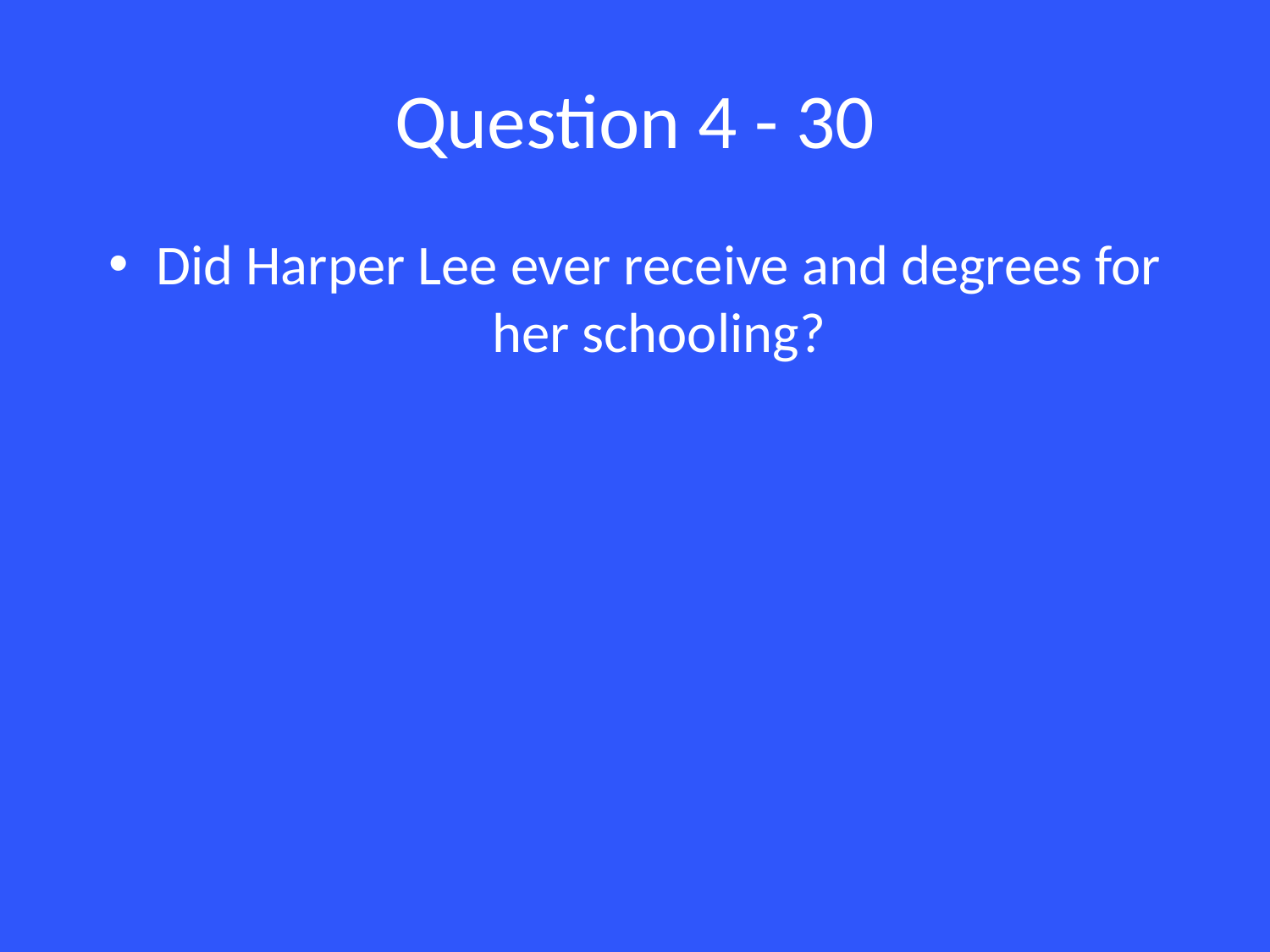

# Question 4 - 30
Did Harper Lee ever receive and degrees for her schooling?